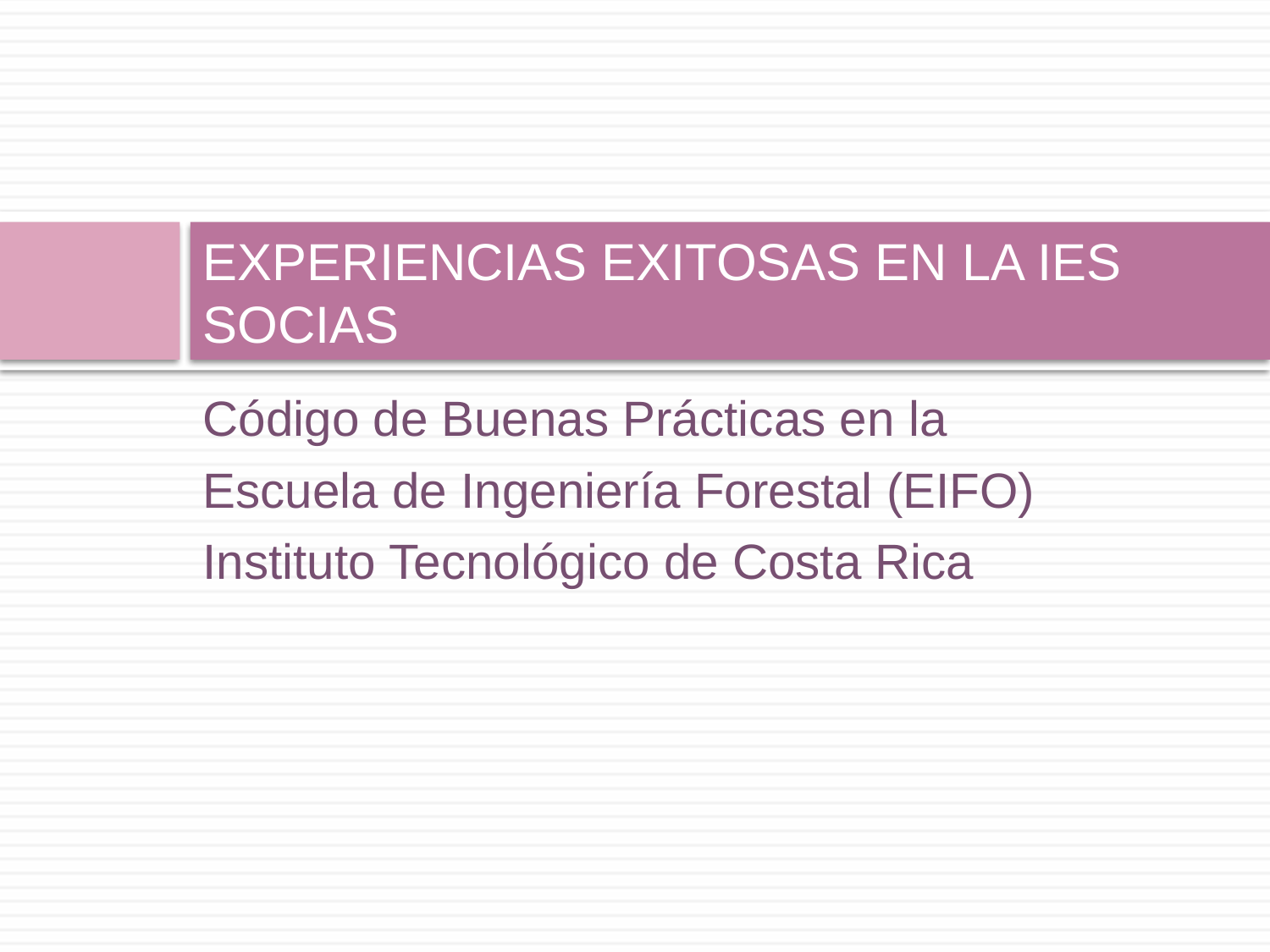

# EXPERIENCIAS EXITOSAS EN LA IES SOCIAS
Código de Buenas Prácticas en la
Escuela de Ingeniería Forestal (EIFO)
Instituto Tecnológico de Costa Rica